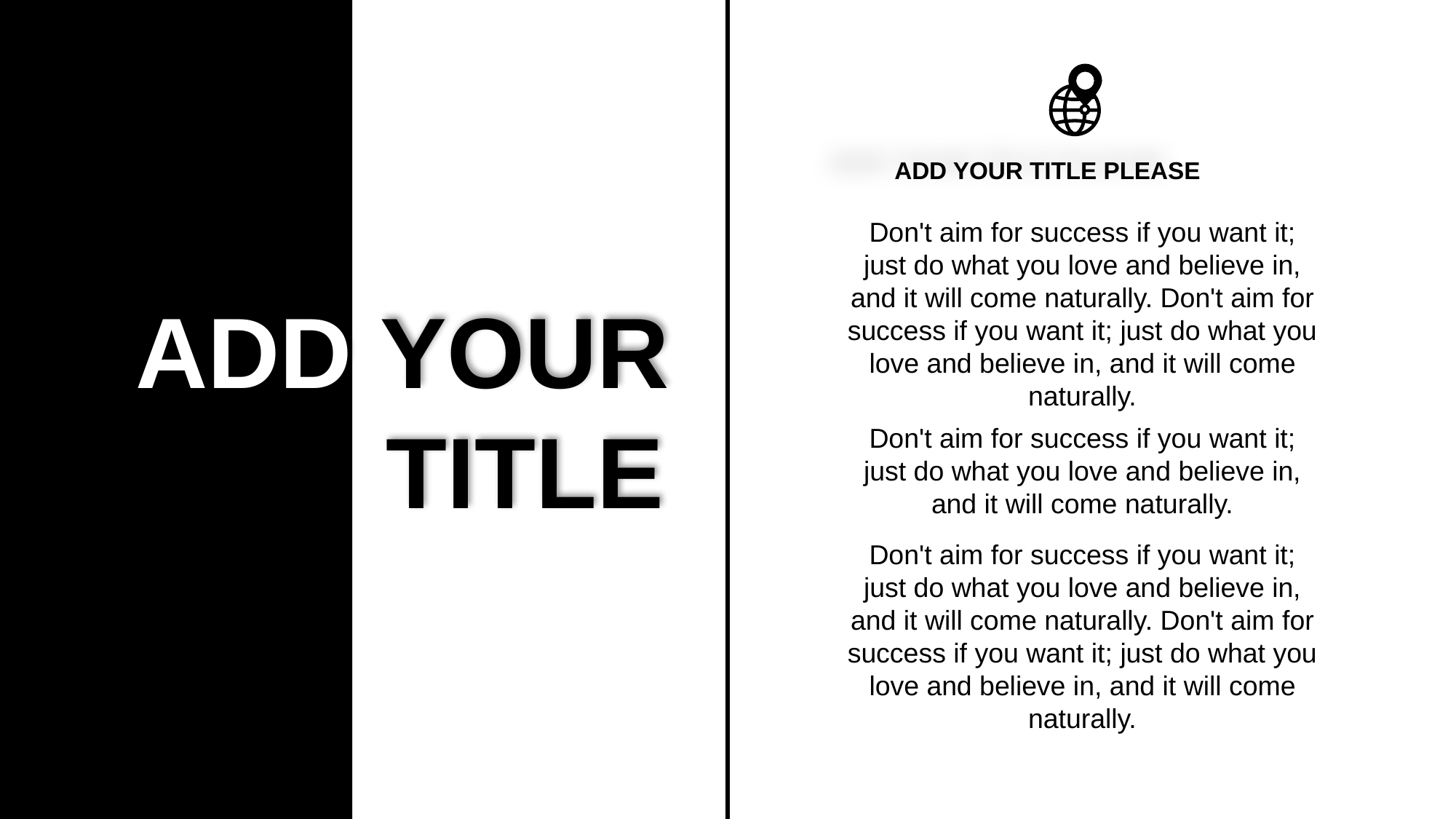

ADD YOUR TITLE PLEASE
Don't aim for success if you want it; just do what you love and believe in, and it will come naturally. Don't aim for success if you want it; just do what you love and believe in, and it will come naturally.

Don't aim for success if you want it; just do what you love and believe in, and it will come naturally.
Don't aim for success if you want it; just do what you love and believe in, and it will come naturally. Don't aim for success if you want it; just do what you love and believe in, and it will come naturally.
ADD YOUR
         TITLE